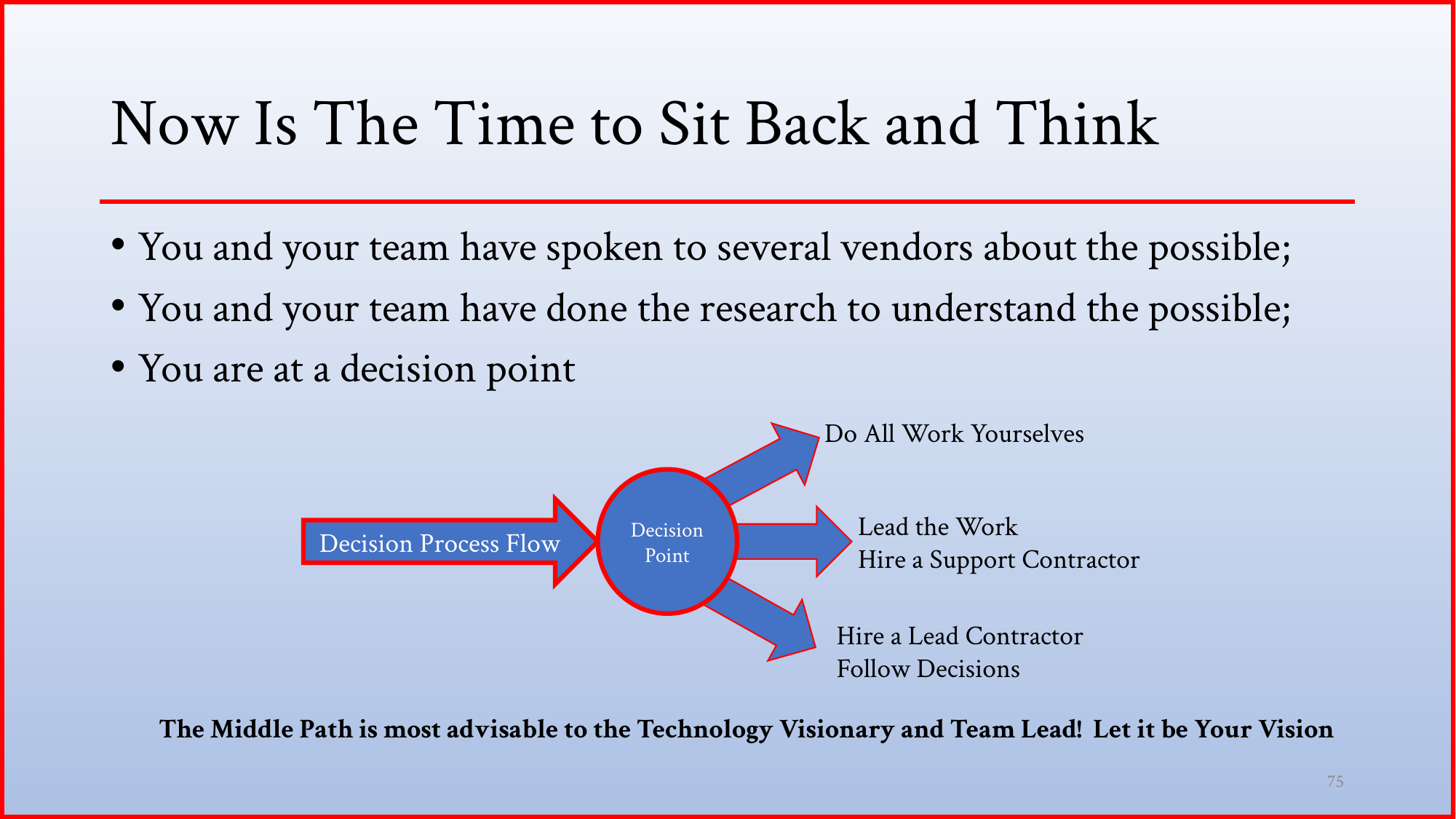

# Now Is The Time to Sit Back and Think
You and your team have spoken to several vendors about the possible;
You and your team have done the research to understand the possible;
You are at a decision point

Do All Work Yourselves
Decision Point

Decision Process Flow
Lead the Work
Hire a Support Contractor

Hire a Lead Contractor
Follow Decisions
The Middle Path is most advisable to the Technology Visionary and Team Lead!  Let it be Your Vision
75